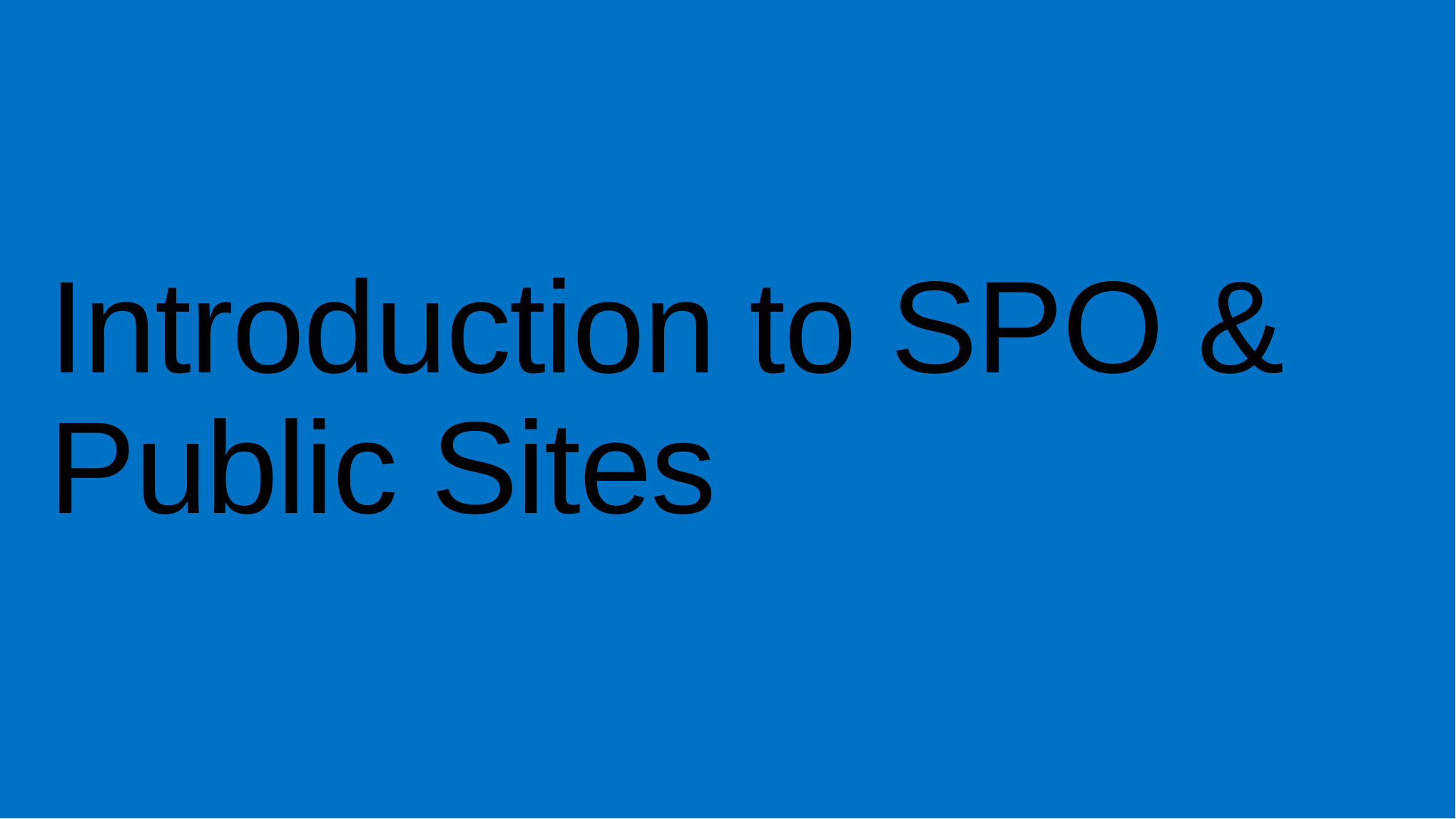

# Introduction to SPO & Public Sites